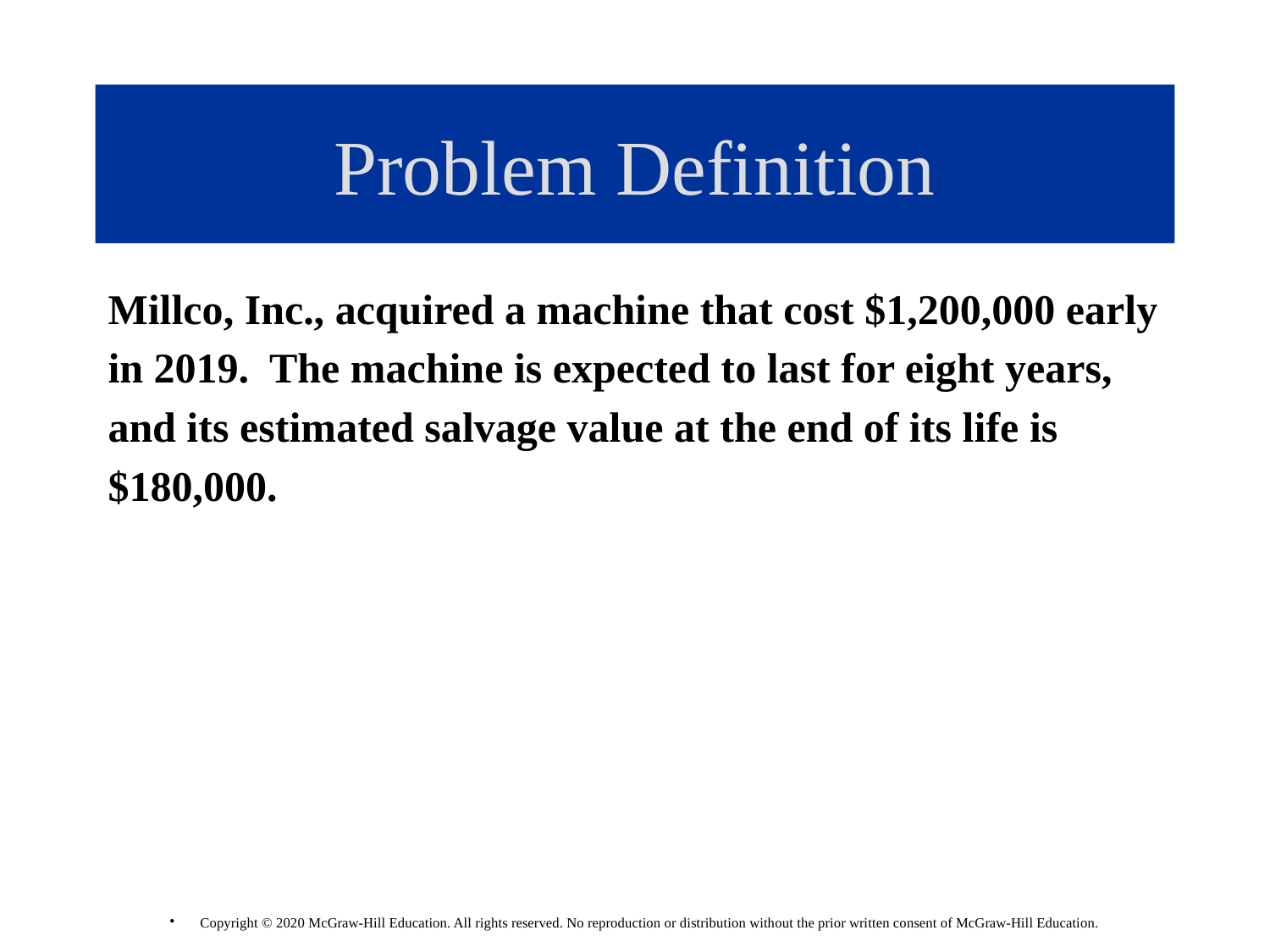

# Problem Definition
Millco, Inc., acquired a machine that cost $1,200,000 early
in 2019.  The machine is expected to last for eight years,
and its estimated salvage value at the end of its life is
$180,000.